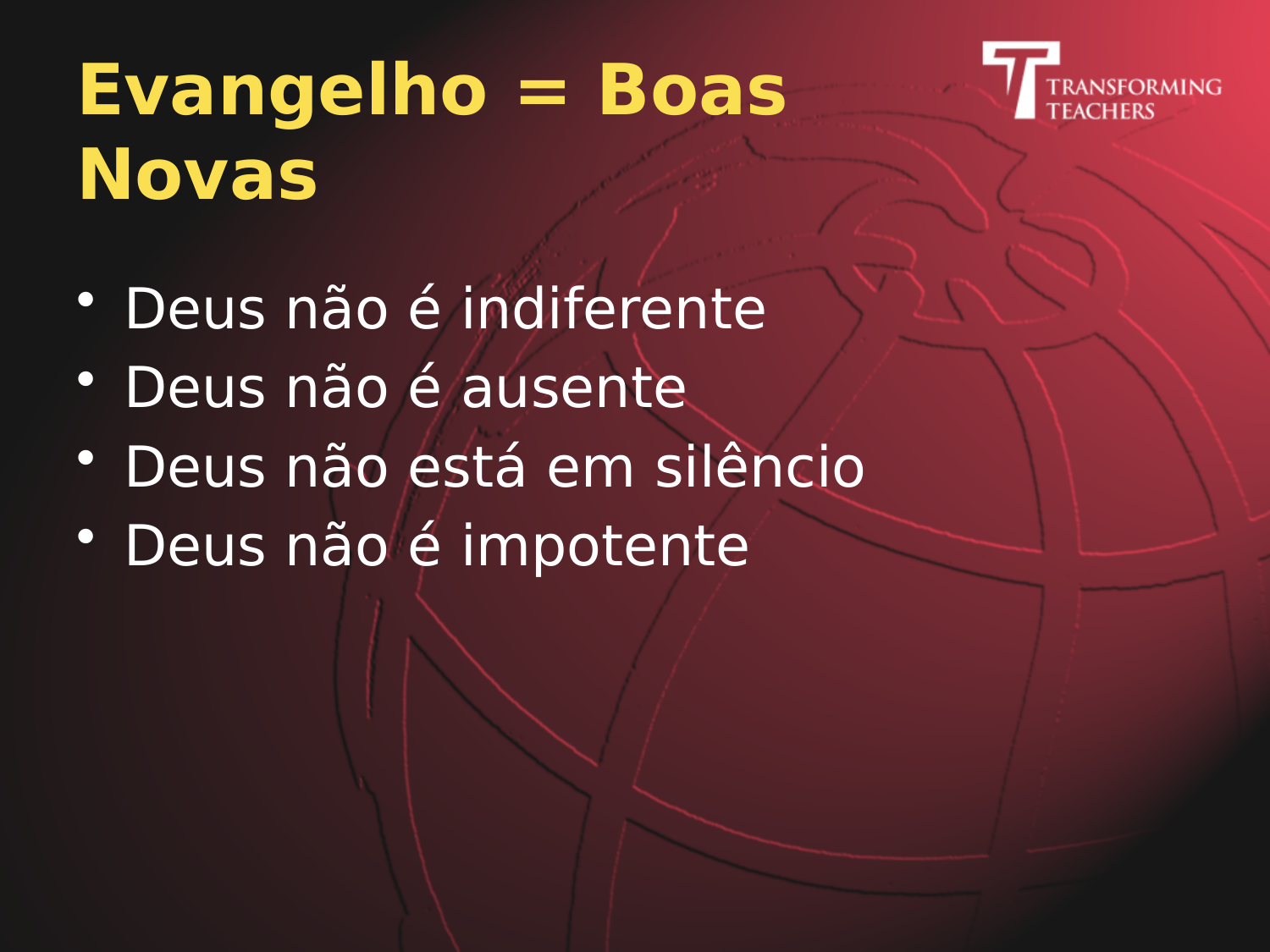

# Evangelho = Boas Novas
Deus não é indiferente
Deus não é ausente
Deus não está em silêncio
Deus não é impotente